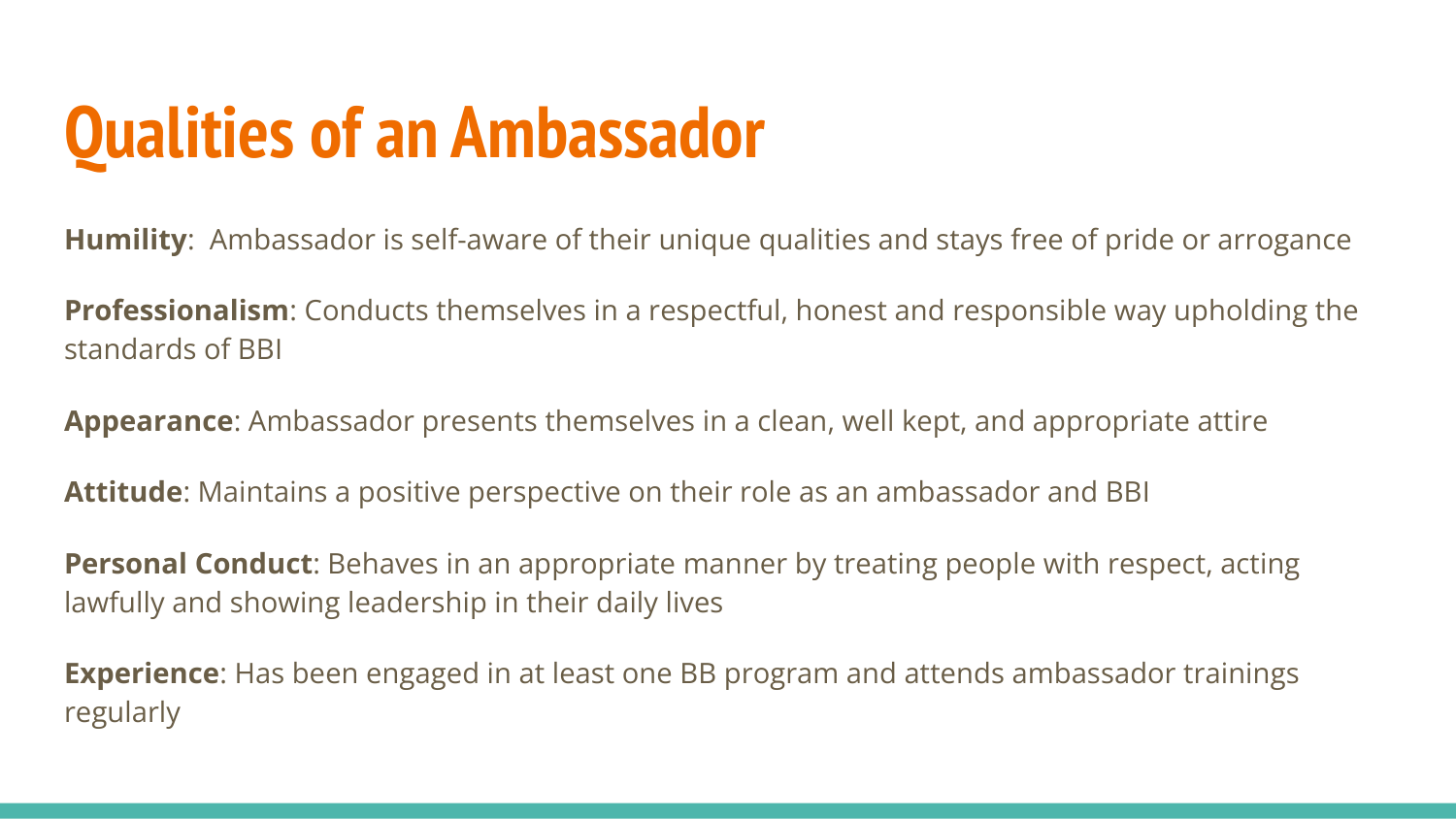

# Qualities of an Ambassador
Humility:  Ambassador is self-aware of their unique qualities and stays free of pride or arrogance
Professionalism: Conducts themselves in a respectful, honest and responsible way upholding the standards of BBI
Appearance: Ambassador presents themselves in a clean, well kept, and appropriate attire
Attitude: Maintains a positive perspective on their role as an ambassador and BBI
Personal Conduct: Behaves in an appropriate manner by treating people with respect, acting lawfully and showing leadership in their daily lives
Experience: Has been engaged in at least one BB program and attends ambassador trainings regularly